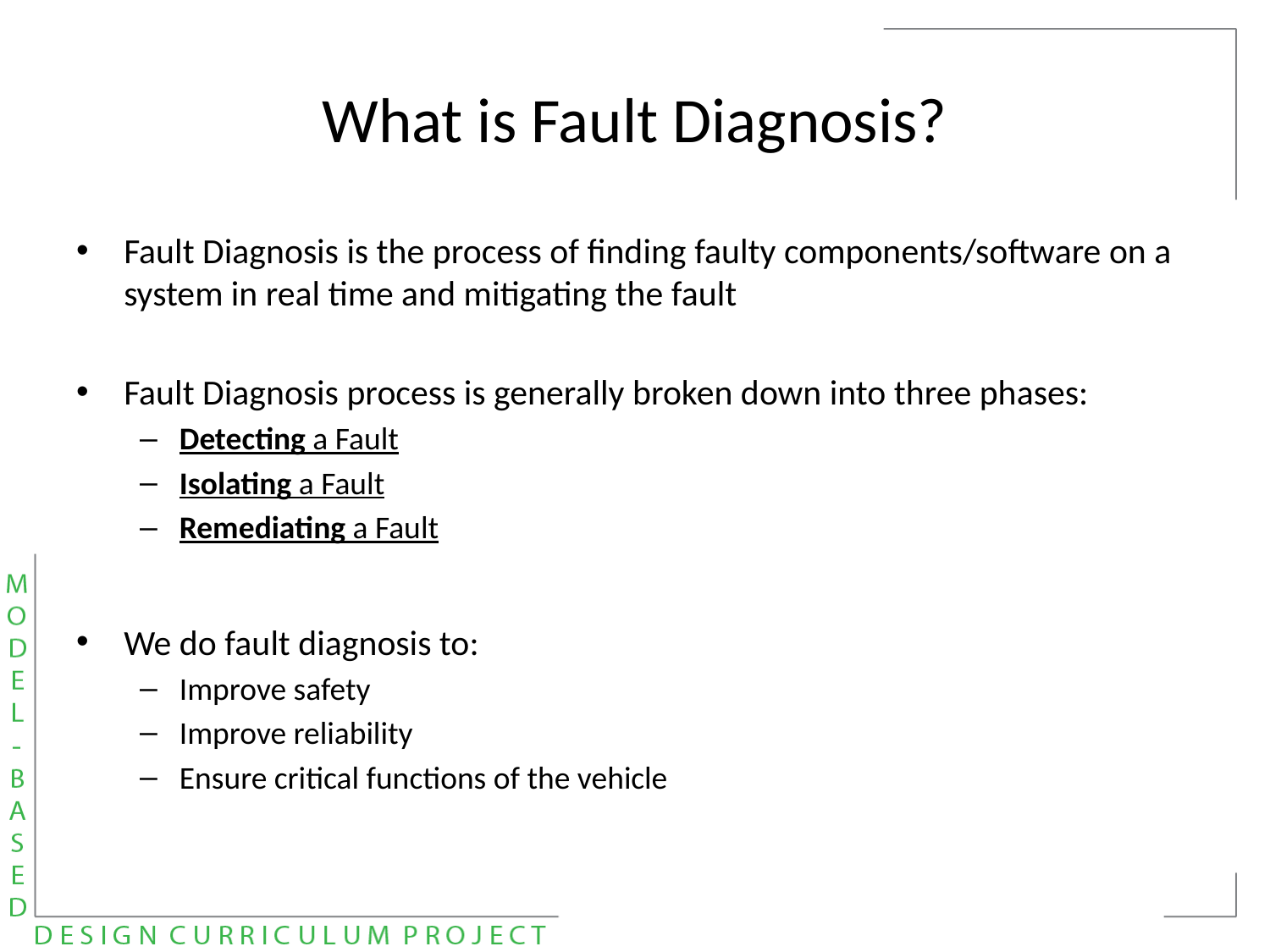

# What is Fault Diagnosis?
Fault Diagnosis is the process of finding faulty components/software on a system in real time and mitigating the fault

Fault Diagnosis process is generally broken down into three phases:
Detecting a Fault
Isolating a Fault
Remediating a Fault

We do fault diagnosis to:
Improve safety
Improve reliability
Ensure critical functions of the vehicle